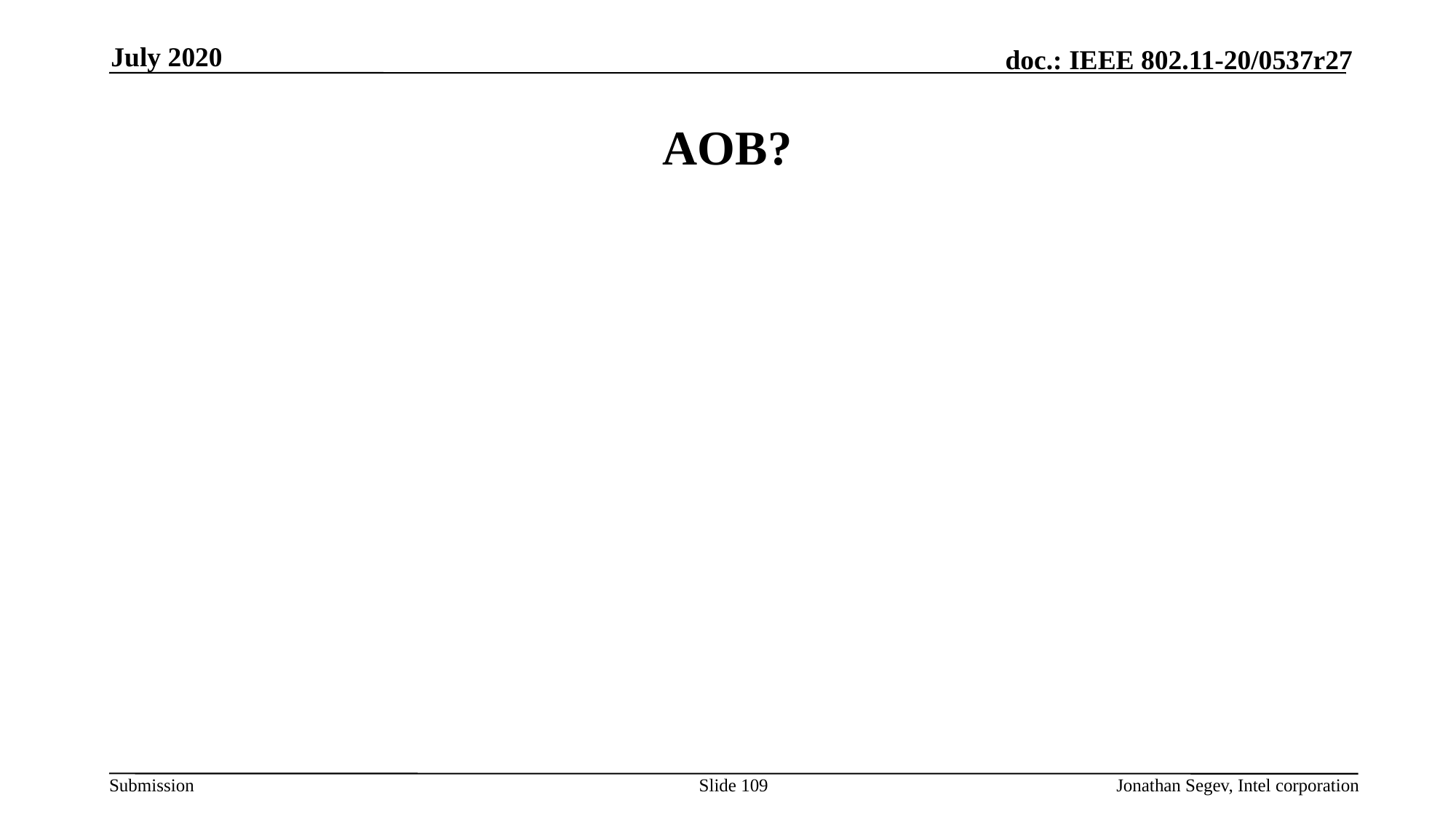

July 2020
# AOB?

Slide 109
Jonathan Segev, Intel corporation